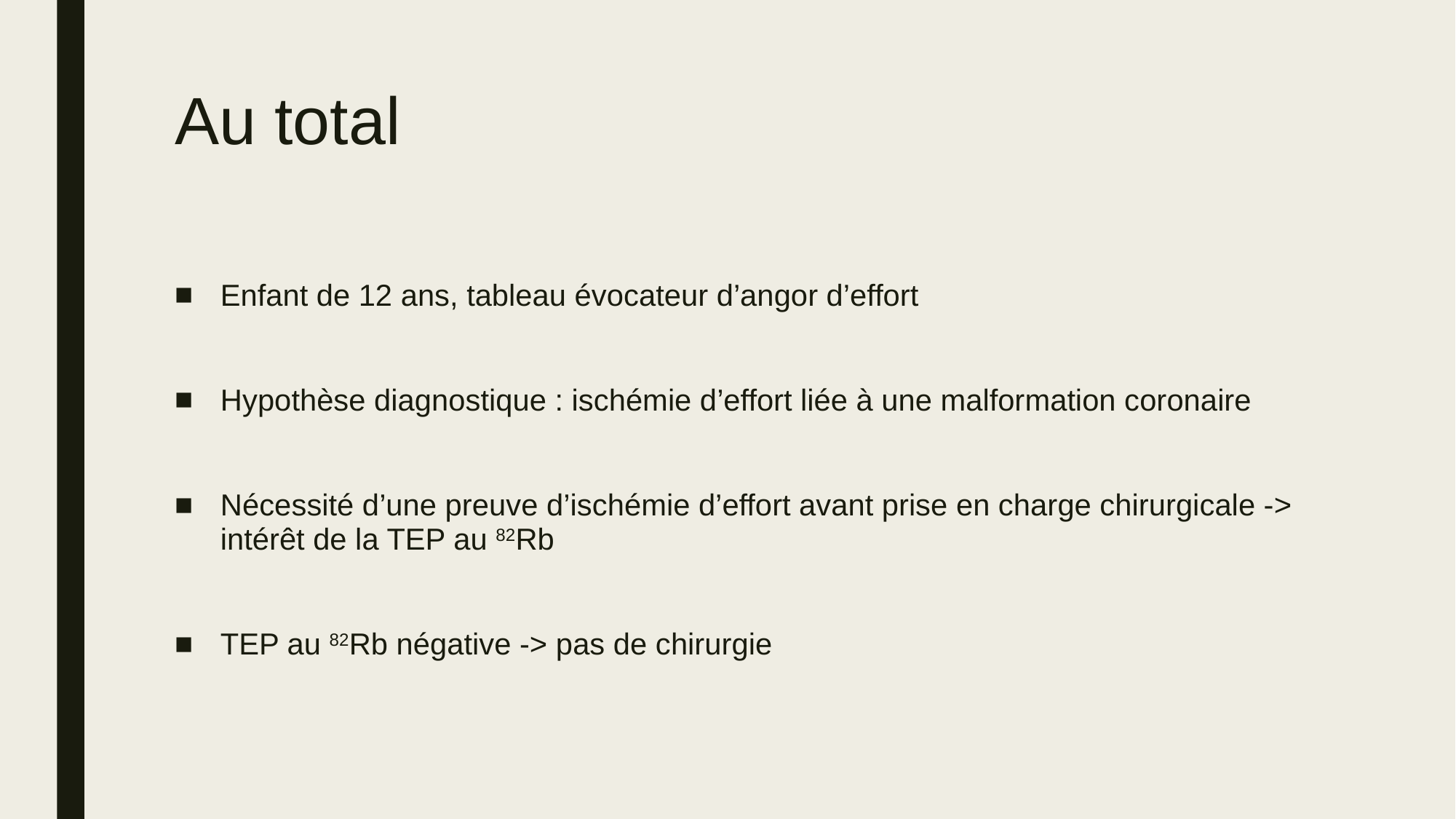

# Au total
Enfant de 12 ans, tableau évocateur d’angor d’effort

Hypothèse diagnostique : ischémie d’effort liée à une malformation coronaire

Nécessité d’une preuve d’ischémie d’effort avant prise en charge chirurgicale -> intérêt de la TEP au 82Rb

TEP au 82Rb négative -> pas de chirurgie